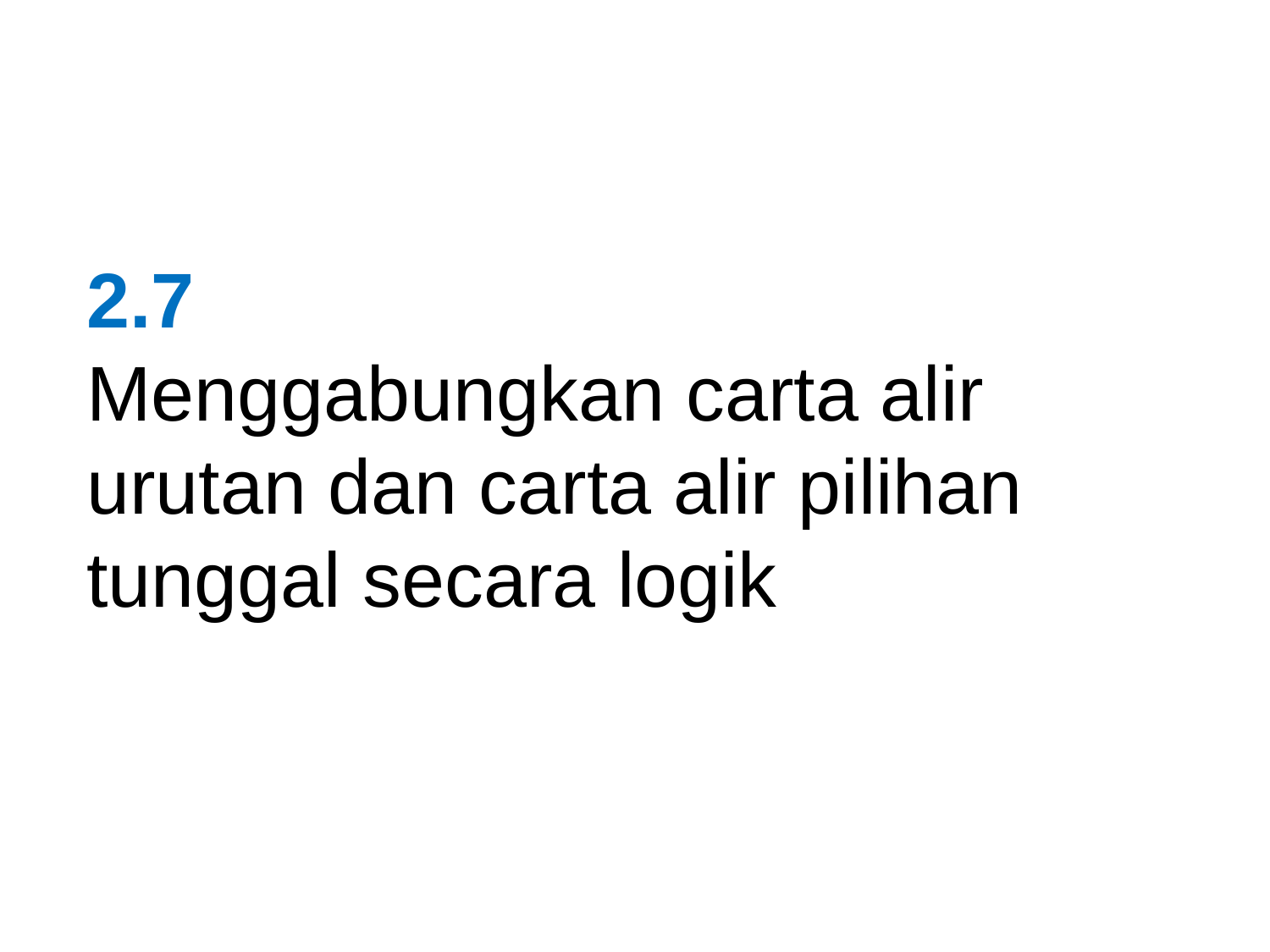

# 2.7 Menggabungkan carta alir urutan dan carta alir pilihan tunggal secara logik